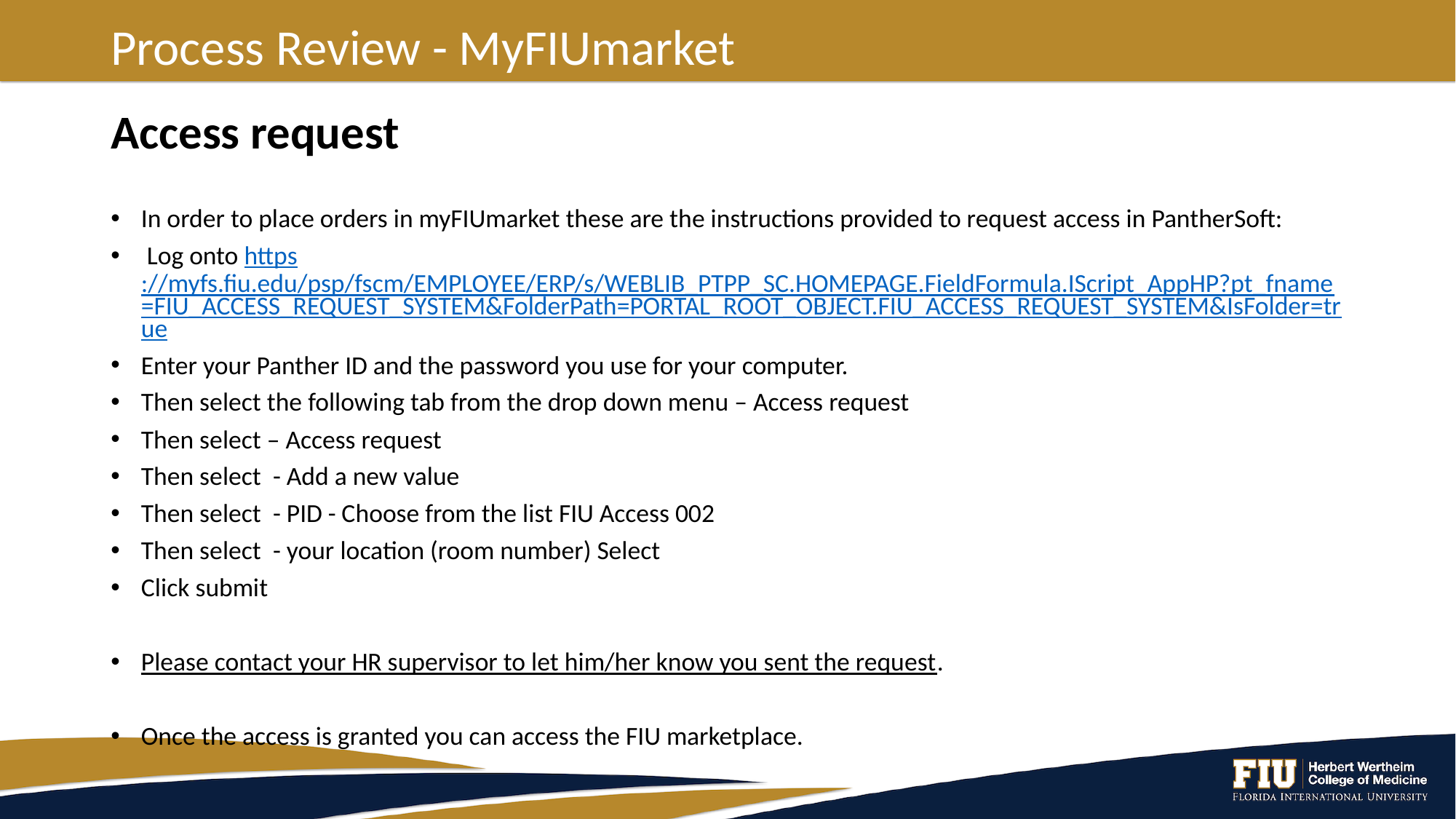

# Process Review - MyFIUmarket
Access request

In order to place orders in myFIUmarket these are the instructions provided to request access in PantherSoft:
 Log onto https://myfs.fiu.edu/psp/fscm/EMPLOYEE/ERP/s/WEBLIB_PTPP_SC.HOMEPAGE.FieldFormula.IScript_AppHP?pt_fname=FIU_ACCESS_REQUEST_SYSTEM&FolderPath=PORTAL_ROOT_OBJECT.FIU_ACCESS_REQUEST_SYSTEM&IsFolder=true
Enter your Panther ID and the password you use for your computer.
Then select the following tab from the drop down menu – Access request
Then select – Access request
Then select  - Add a new value
Then select  - PID - Choose from the list FIU Access 002
Then select  - your location (room number) Select
Click submit

Please contact your HR supervisor to let him/her know you sent the request.

Once the access is granted you can access the FIU marketplace.